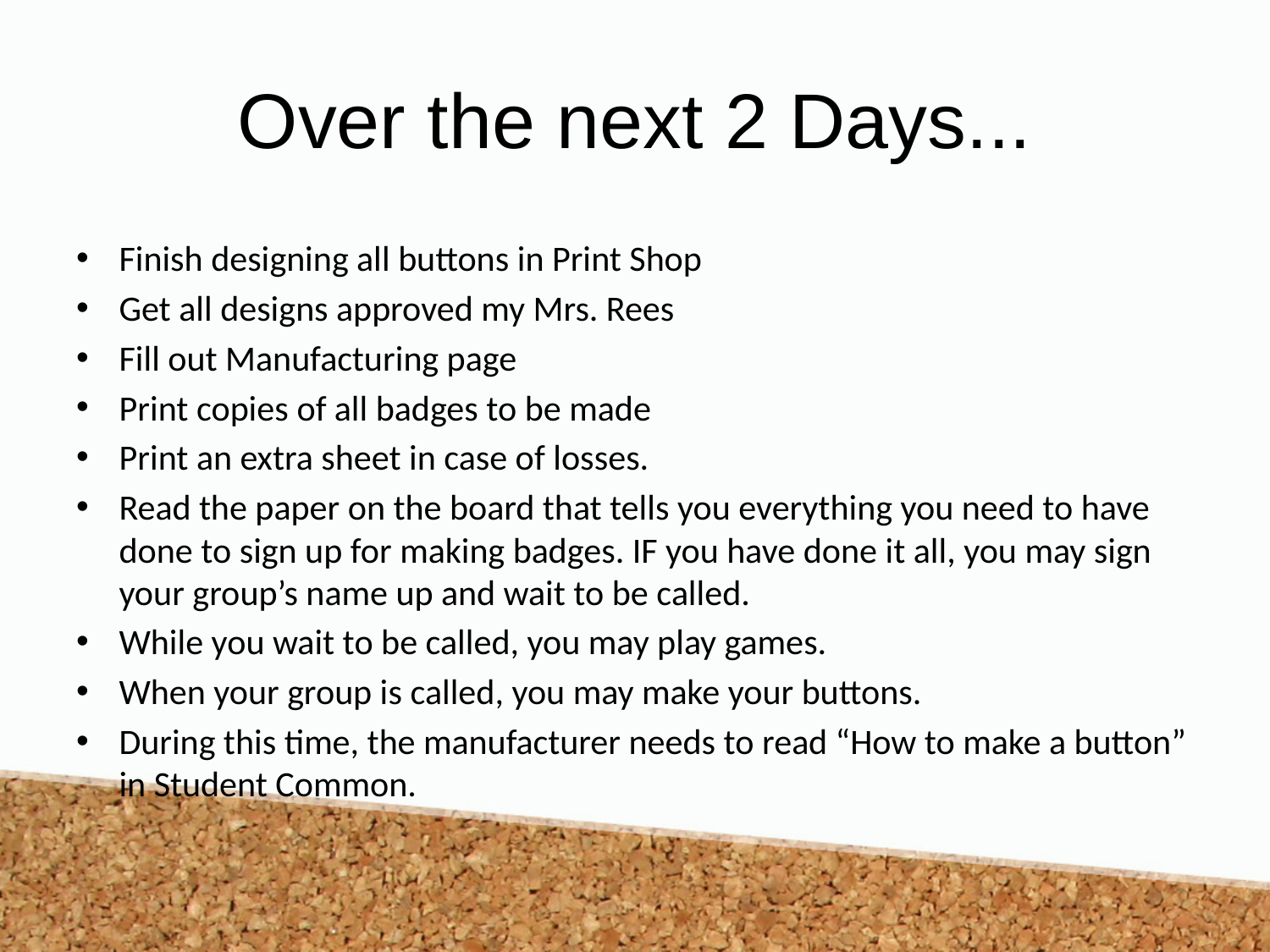

# Over the next 2 Days...

Finish designing all buttons in Print Shop
Get all designs approved my Mrs. Rees
Fill out Manufacturing page
Print copies of all badges to be made
Print an extra sheet in case of losses.
Read the paper on the board that tells you everything you need to have done to sign up for making badges. IF you have done it all, you may sign your group’s name up and wait to be called.
While you wait to be called, you may play games.
When your group is called, you may make your buttons.
During this time, the manufacturer needs to read “How to make a button” in Student Common.